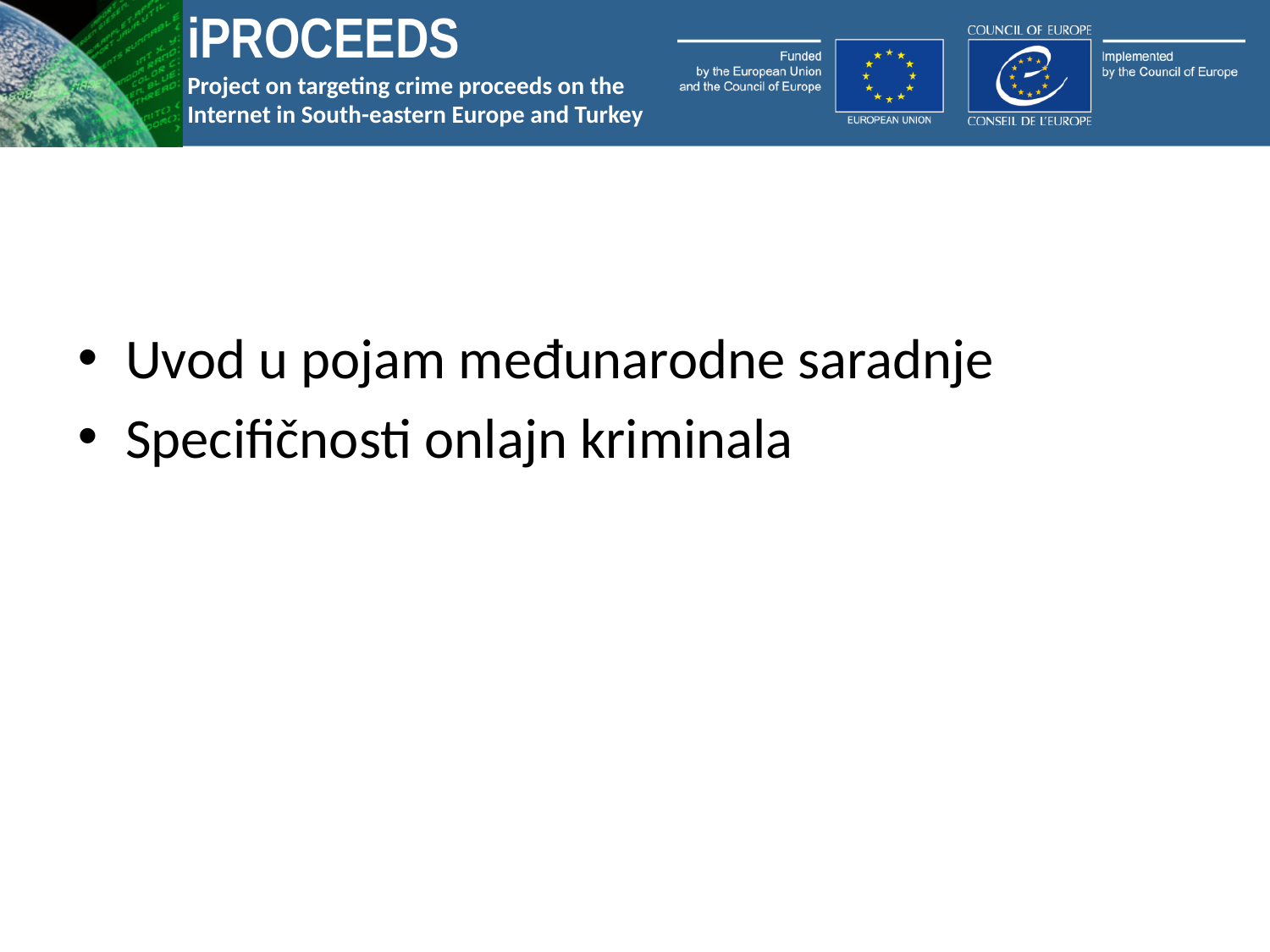

#
Uvod u pojam međunarodne saradnje
Specifičnosti onlajn kriminala